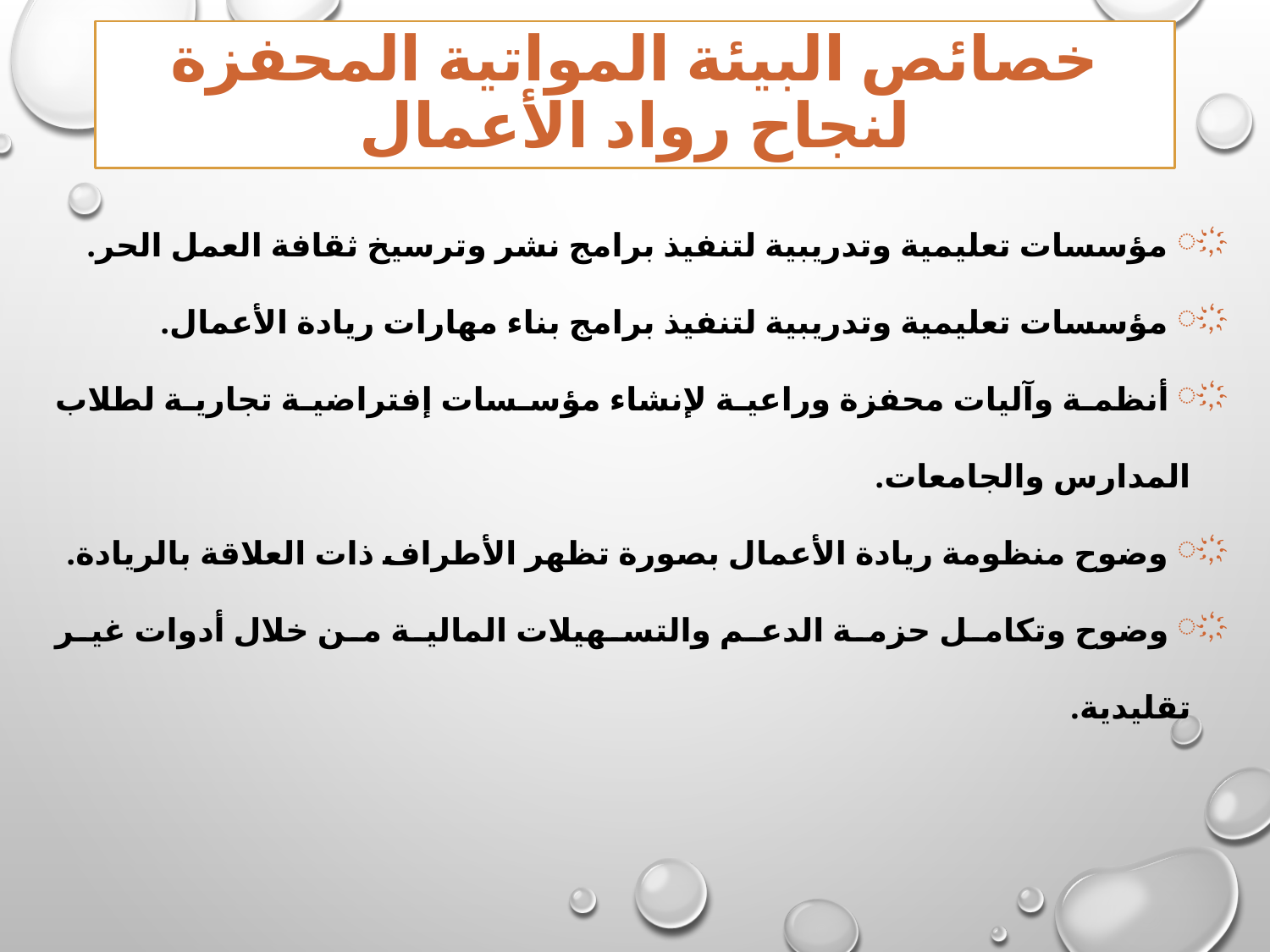

# خصائص البيئة المواتية المحفزة لنجاح رواد الأعمال
 مؤسسات تعليمية وتدريبية لتنفيذ برامج نشر وترسيخ ثقافة العمل الحر.
 مؤسسات تعليمية وتدريبية لتنفيذ برامج بناء مهارات ريادة الأعمال.
 أنظمة وآليات محفزة وراعية لإنشاء مؤسسات إفتراضية تجارية لطلاب المدارس والجامعات.
 وضوح منظومة ريادة الأعمال بصورة تظهر الأطراف ذات العلاقة بالريادة.
 وضوح وتكامل حزمة الدعم والتسهيلات المالية من خلال أدوات غير تقليدية.